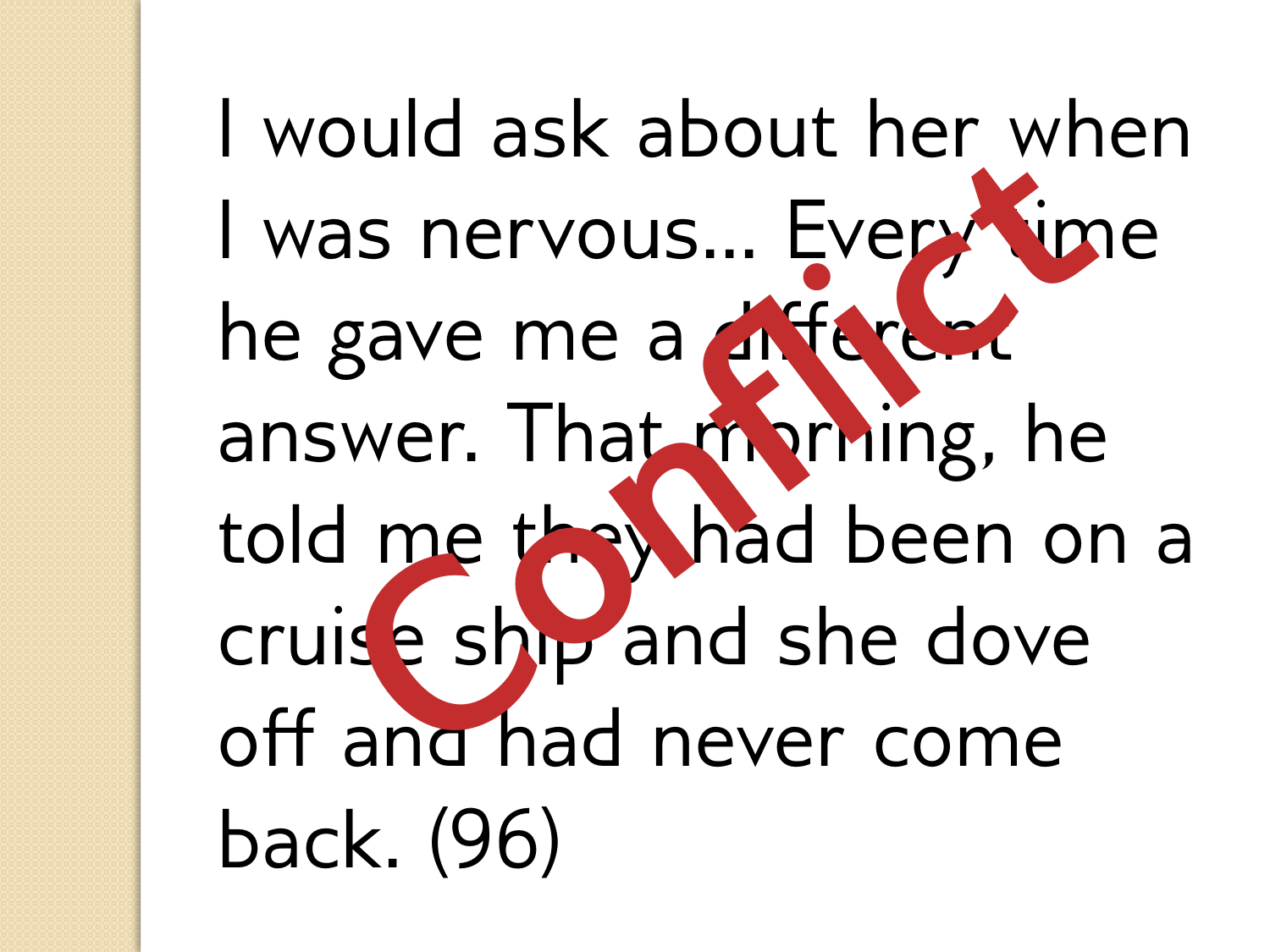

I would ask about her when I was nervous... Every time he gave me a different answer. That morning, he told me they had been on a cruise ship and she dove off and had never come back. (96)
Conflict